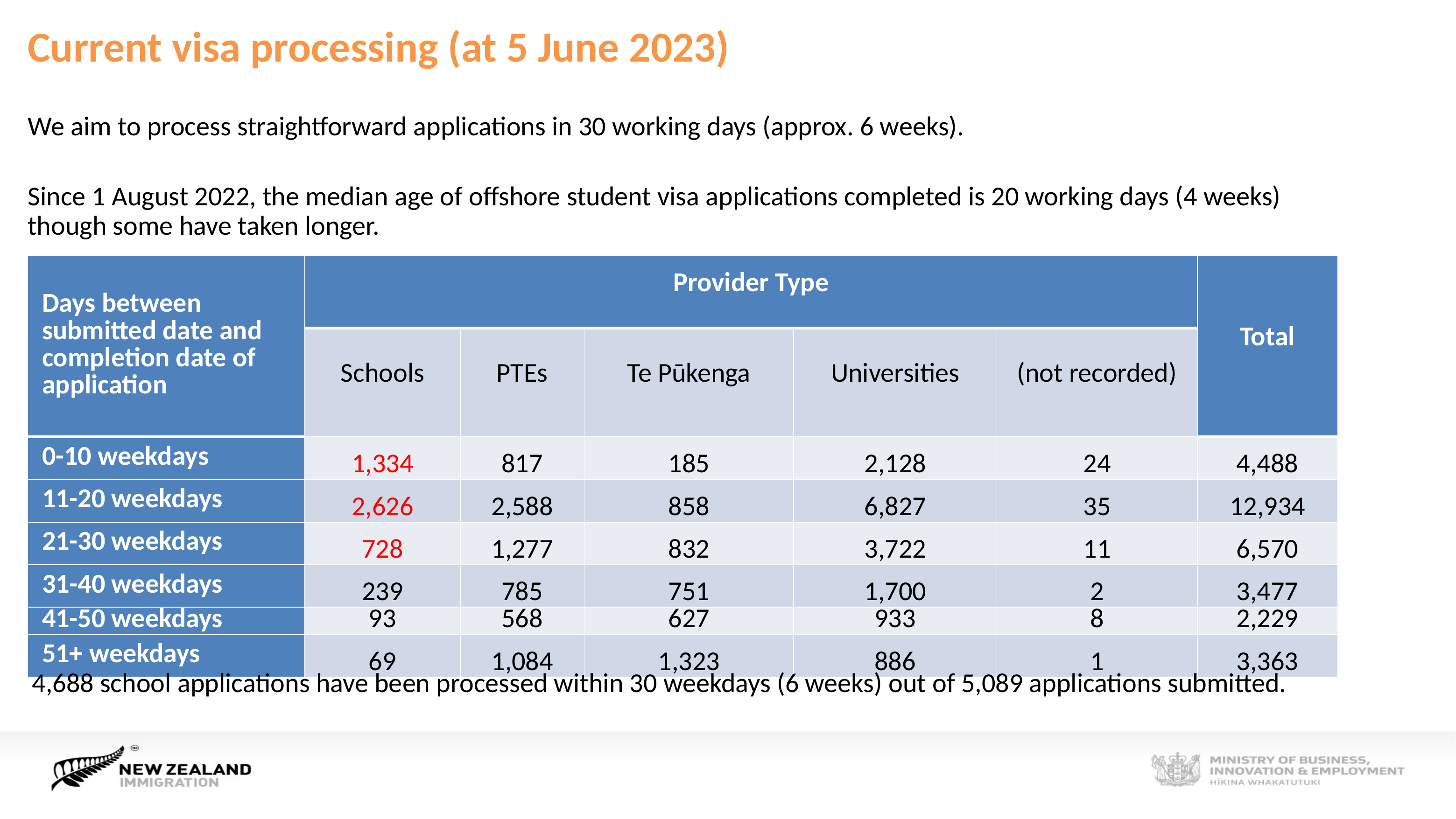

Current visa processing (at 5 June 2023)

We aim to process straightforward applications in 30 working days (approx. 6 weeks).

Since 1 August 2022, the median age of offshore student visa applications completed is 20 working days (4 weeks) though some have taken longer.
| Days between submitted date and completion date of application | Provider Type |  |  |  |  | Total |
| --- | --- | --- | --- | --- | --- | --- |
|  | Schools | PTEs | Te Pūkenga | Universities | (not recorded) |  |
| 0-10 weekdays | 1,334 | 817 | 185 | 2,128 | 24 | 4,488 |
| 11-20 weekdays | 2,626 | 2,588 | 858 | 6,827 | 35 | 12,934 |
| 21-30 weekdays | 728 | 1,277 | 832 | 3,722 | 11 | 6,570 |
| 31-40 weekdays | 239 | 785 | 751 | 1,700 | 2 | 3,477 |
| 41-50 weekdays | 93 | 568 | 627 | 933 | 8 | 2,229 |
| 51+ weekdays | 69 | 1,084 | 1,323 | 886 | 1 | 3,363 |
4,688 school applications have been processed within 30 weekdays (6 weeks) out of 5,089 applications submitted.